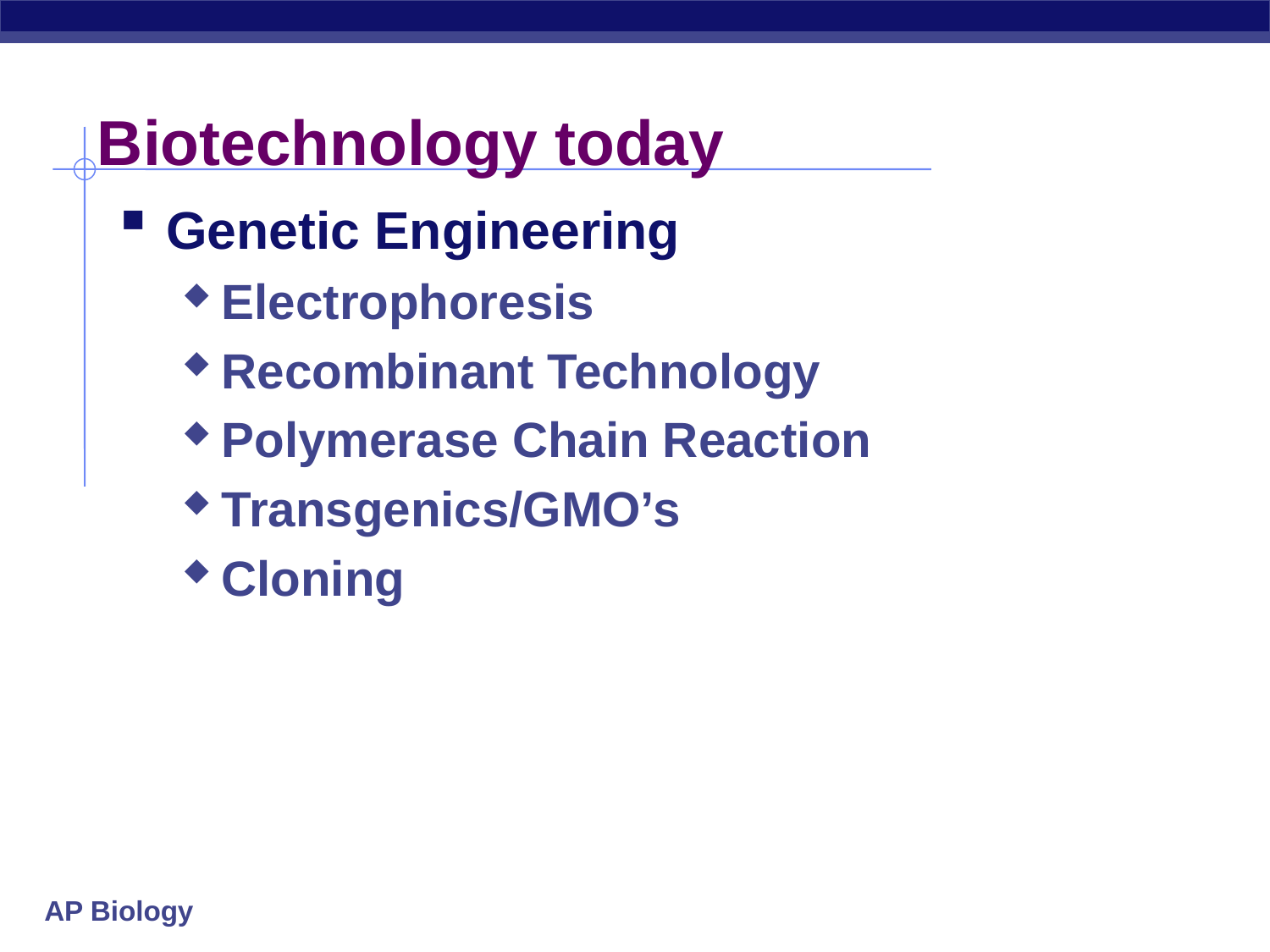

# Biotechnology today
Genetic Engineering
Electrophoresis
Recombinant Technology
Polymerase Chain Reaction
Transgenics/GMO’s
Cloning